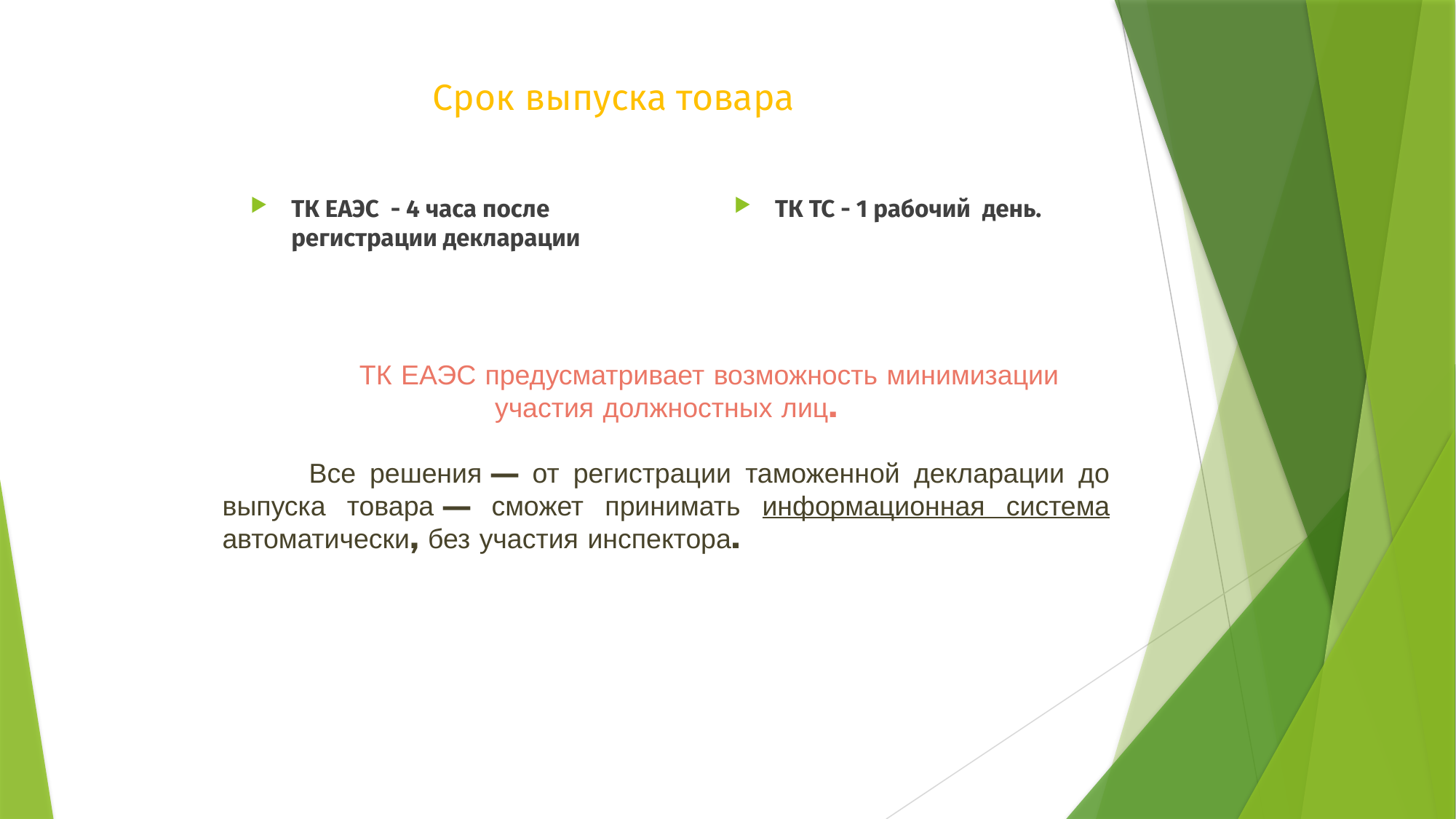

# Срок выпуска товара
ТК ЕАЭС  - 4 часа после регистрации декларации
ТК ТС - 1 рабочий  день.

ТК ЕАЭС предусматривает возможность минимизации участия должностных лиц.

Все решения — от регистрации таможенной декларации до выпуска товара — сможет принимать информационная система автоматически, без участия инспектора.